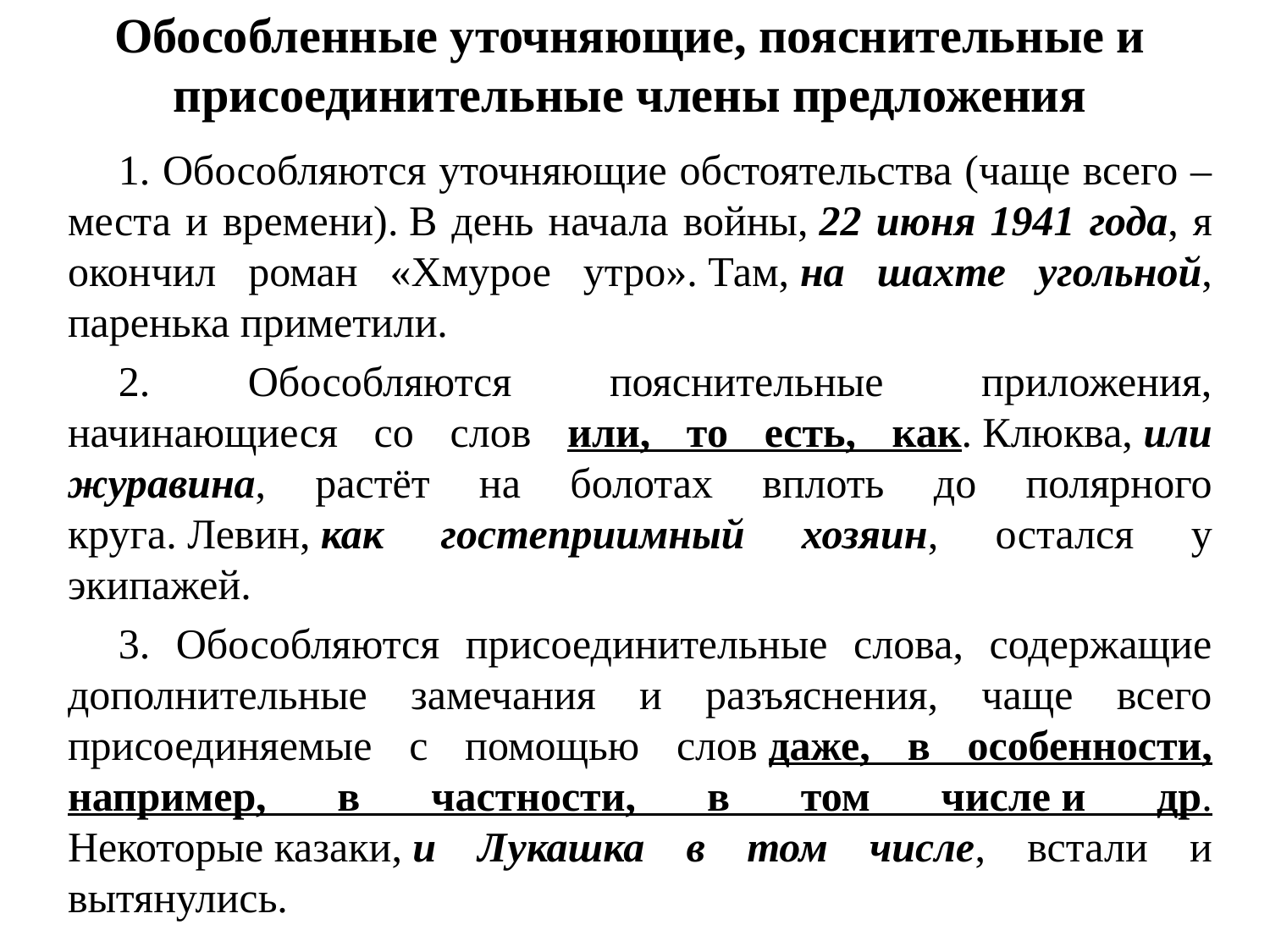

# Обособленные уточняющие, пояснительные и присоединительные члены предложения
1. Обособляются уточняющие обстоятельства (чаще всего – места и времени). В день начала войны, 22 июня 1941 года, я окончил роман «Хмурое утро». Там, на шахте угольной, паренька приметили.
2. Обособляются пояснительные приложения, начинающиеся со слов или, то есть, как. Клюква, или журавина, растёт на болотах вплоть до полярного круга. Левин, как гостеприимный хозяин, остался у экипажей.
3. Обособляются присоединительные слова, содержащие дополнительные замечания и разъяснения, чаще всего присоединяемые с помощью слов даже, в особенности, например, в частности, в том числе и др. Некоторые казаки, и Лукашка в том числе, встали и вытянулись.